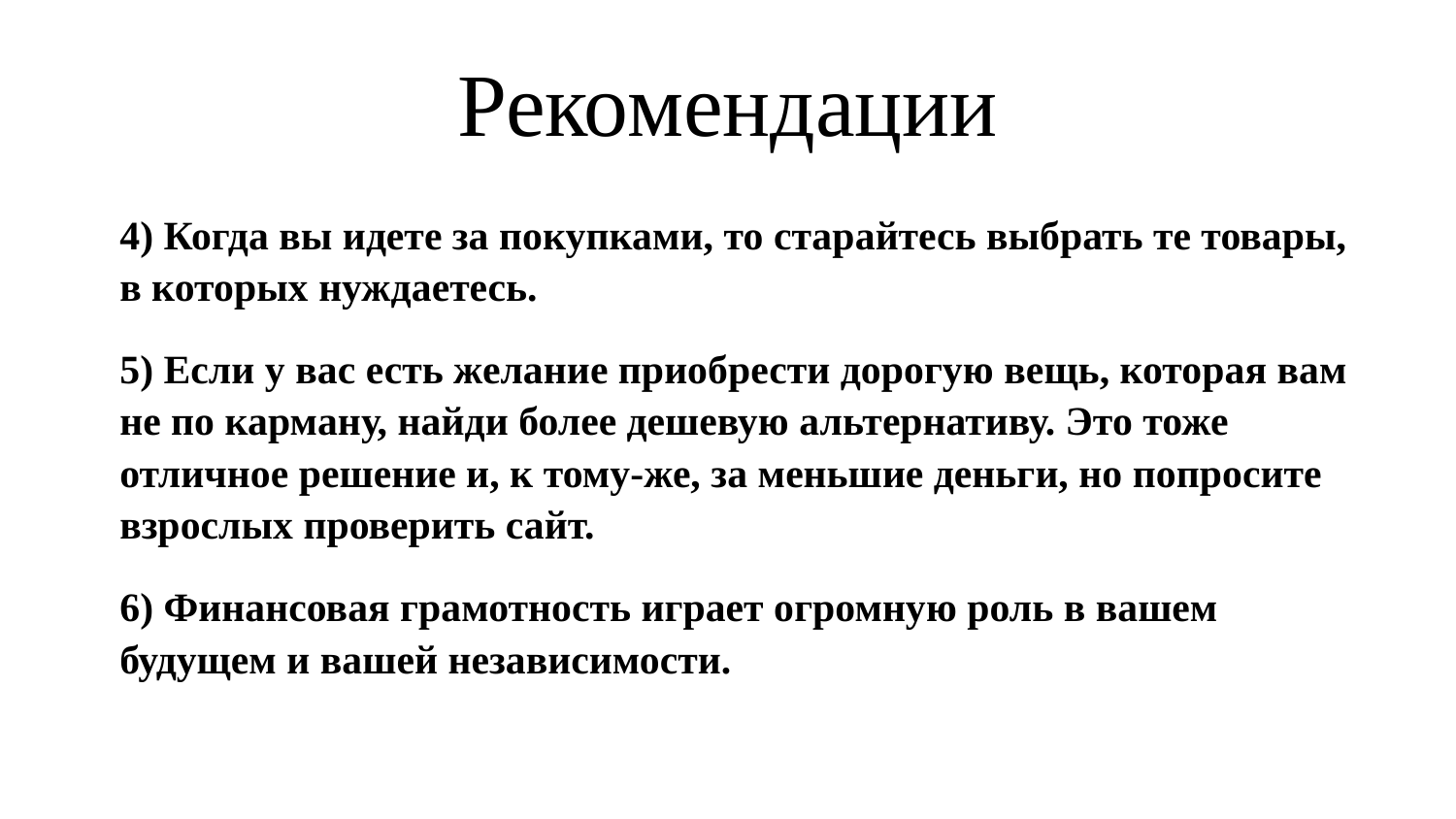

# Рекомендации
4) Когда вы идете за покупками, то старайтесь выбрать те товары, в которых нуждаетесь.
5) Если у вас есть желание приобрести дорогую вещь, которая вам не по карману, найди более дешевую альтернативу. Это тоже отличное решение и, к тому-же, за меньшие деньги, но попросите взрослых проверить сайт.
6) Финансовая грамотность играет огромную роль в вашем будущем и вашей независимости.